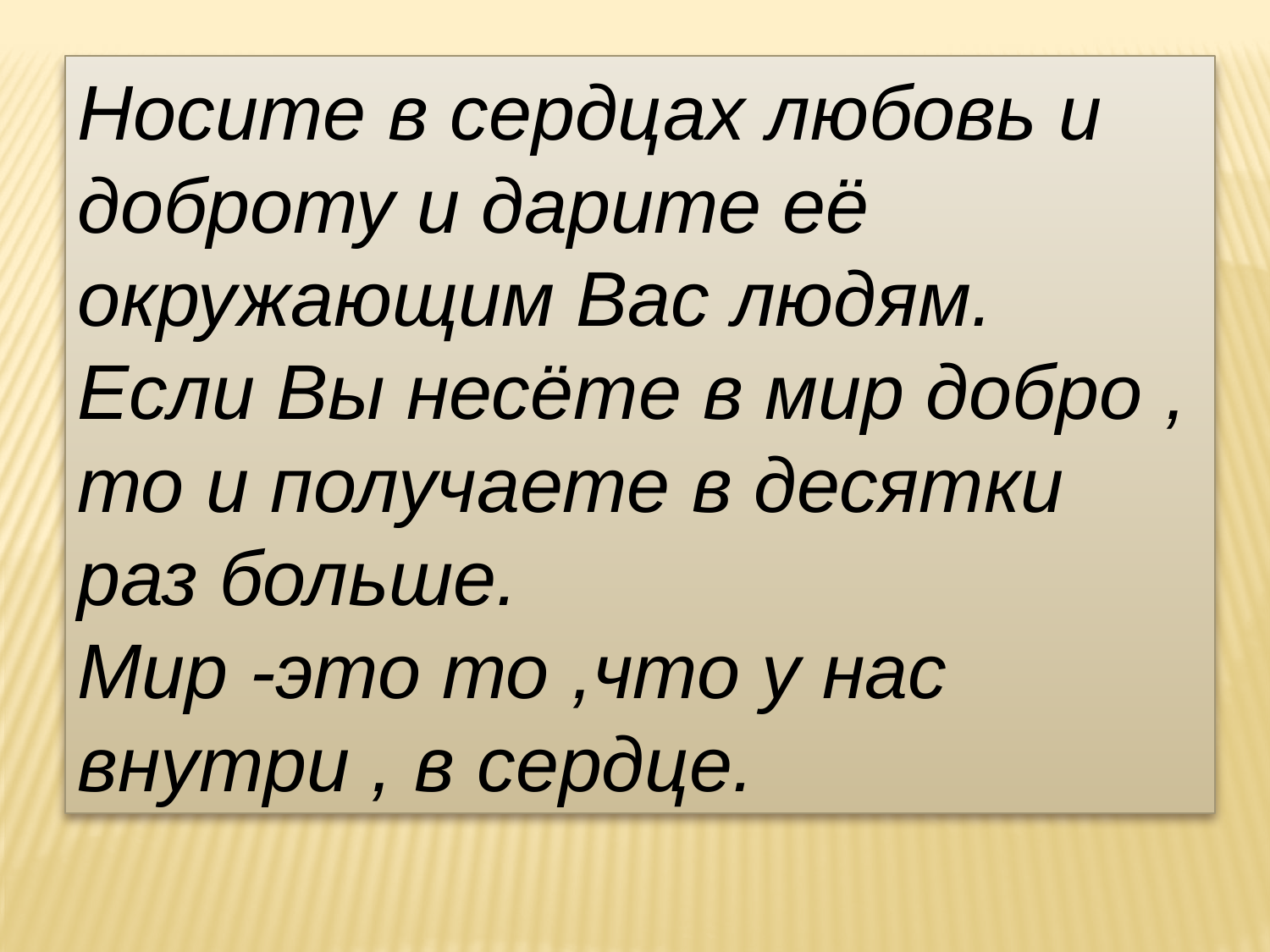

Носите в сердцах любовь и доброту и дарите её окружающим Вас людям.
Если Вы несёте в мир добро , то и получаете в десятки раз больше.
Мир -это то ,что у нас внутри , в сердце.